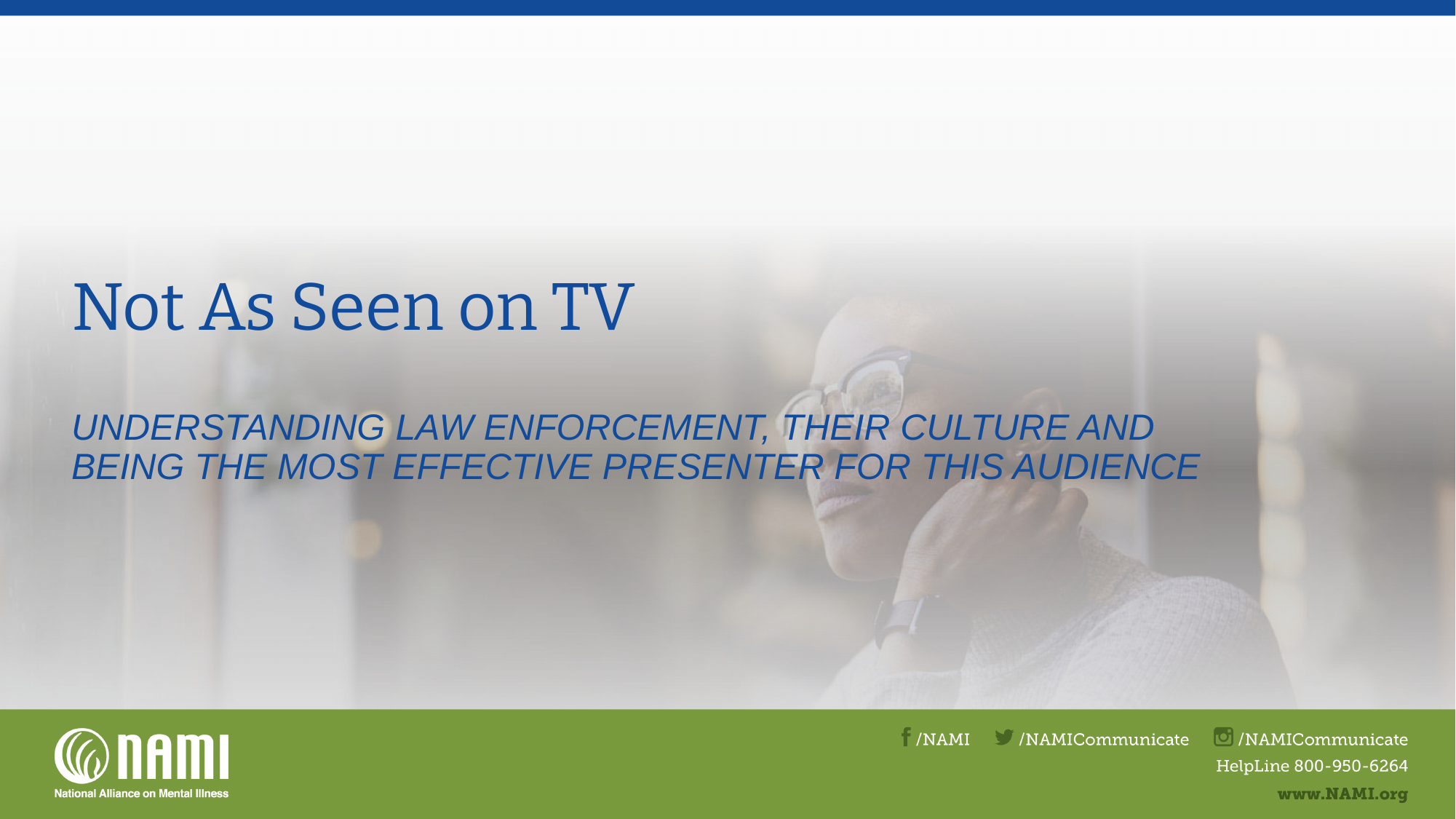

# Not As Seen on TV
Understanding law enforcement, their culture and Being the most effective presenter for this audience